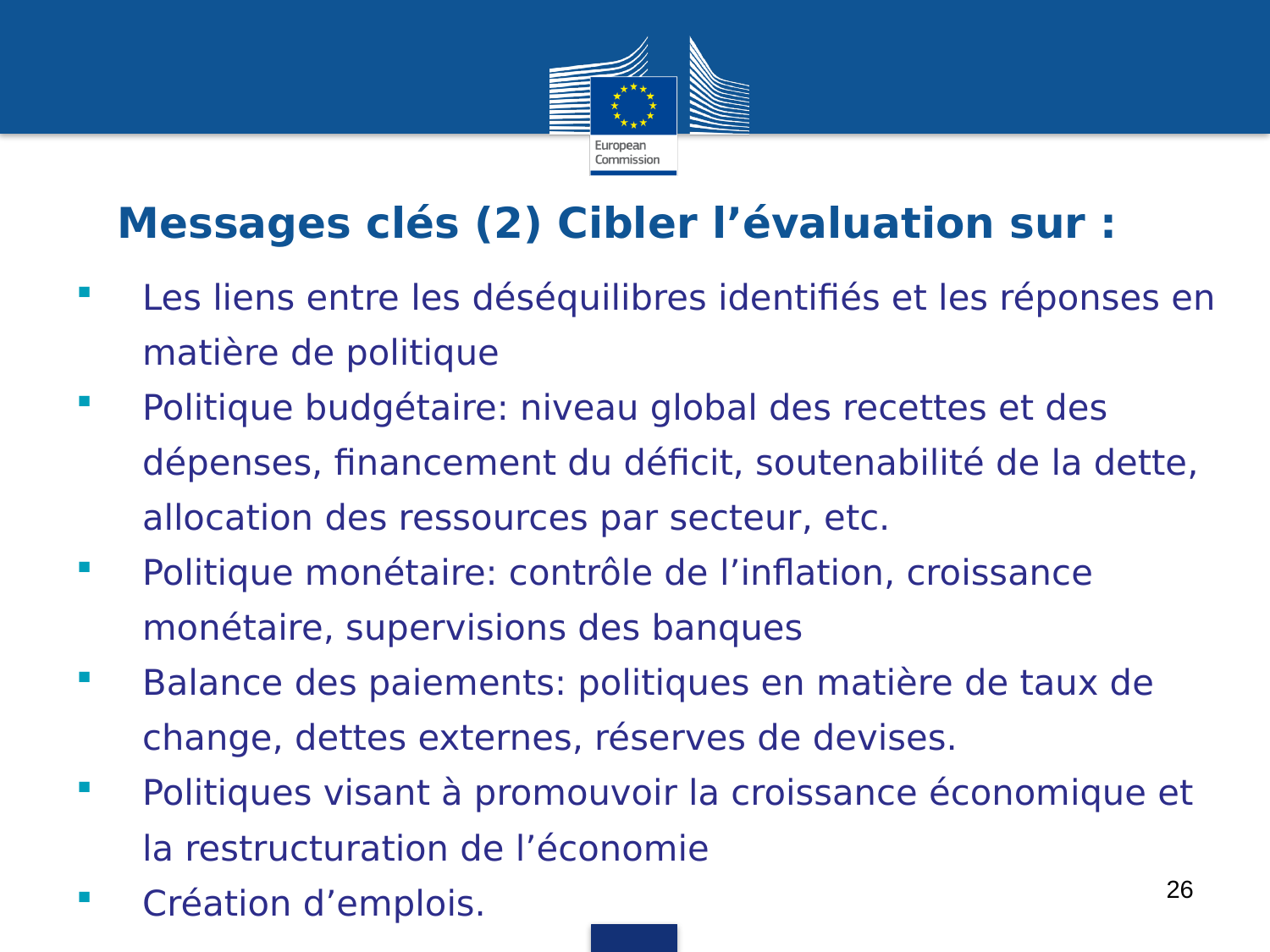

# Messages clés (2) Cibler l’évaluation sur :
Les liens entre les déséquilibres identifiés et les réponses en matière de politique
Politique budgétaire: niveau global des recettes et des dépenses, financement du déficit, soutenabilité de la dette, allocation des ressources par secteur, etc.
Politique monétaire: contrôle de l’inflation, croissance monétaire, supervisions des banques
Balance des paiements: politiques en matière de taux de change, dettes externes, réserves de devises.
Politiques visant à promouvoir la croissance économique et la restructuration de l’économie
Création d’emplois.
26